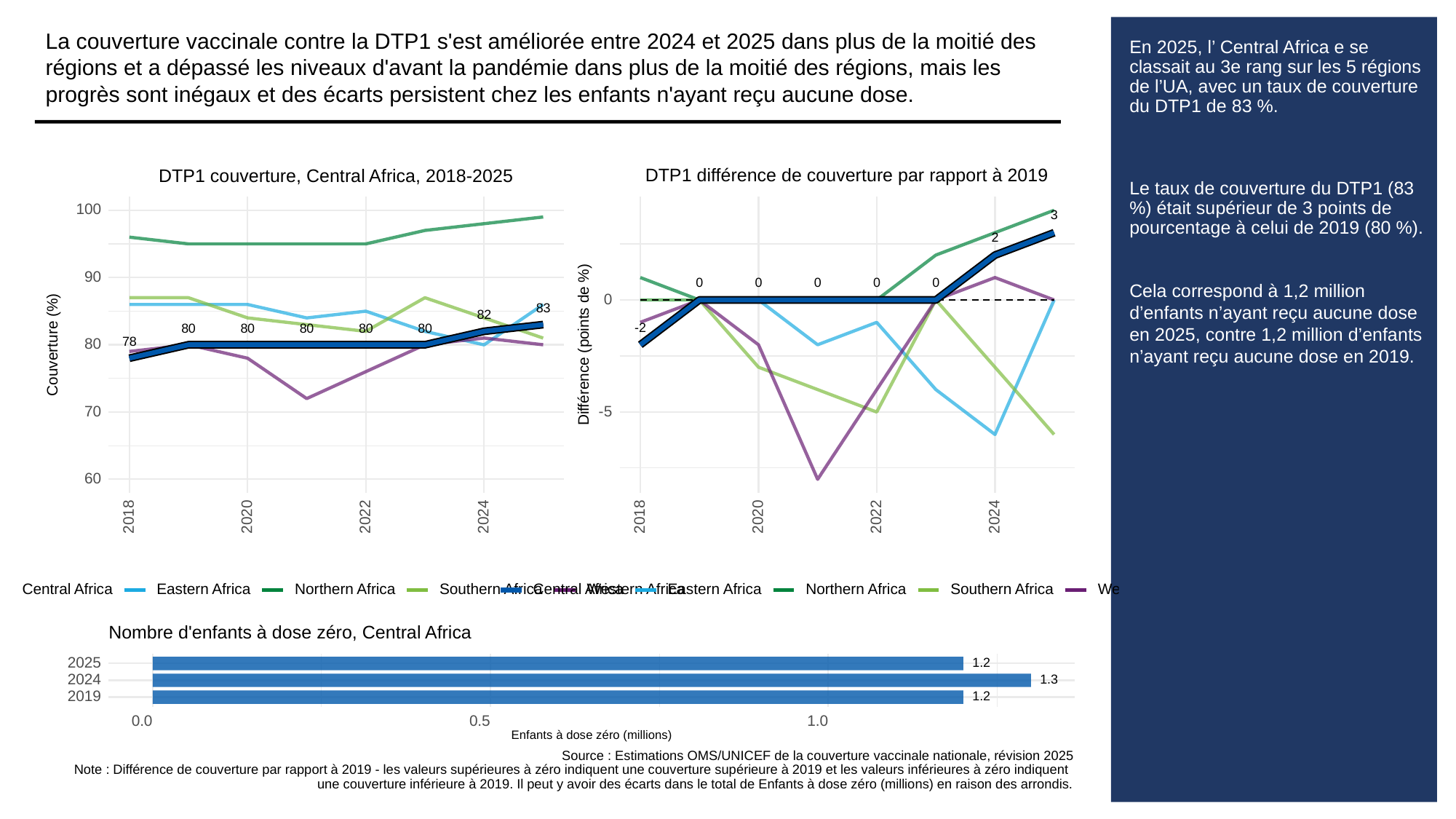

La couverture vaccinale contre la DTP1 s'est améliorée entre 2024 et 2025 dans plus de la moitié des régions et a dépassé les niveaux d'avant la pandémie dans plus de la moitié des régions, mais les progrès sont inégaux et des écarts persistent chez les enfants n'ayant reçu aucune dose.
# En 2025, l’ Central Africa e se classait au 3e rang sur les 5 régions de l’UA, avec un taux de couverture du DTP1 de 83 %.

Le taux de couverture du DTP1 (83 %) était supérieur de 3 points de pourcentage à celui de 2019 (80 %).

Cela correspond à 1,2 million d’enfants n’ayant reçu aucune dose en 2025, contre 1,2 million d’enfants n’ayant reçu aucune dose en 2019.

DTP1 différence de couverture par rapport à 2019
DTP1 couverture, Central Africa, 2018-2025

100

3

2

90

0
0
0
0
0
0

83

82

-2
80
80
80
80
80

78
Couverture (%)
Différence (points de %)

80

70
-5

60

2018
2020
2022
2024
2018
2020
2022
2024
Central Africa
Southern Africa
Central Africa
Southern Africa
Eastern Africa
Northern Africa
Western Africa
Eastern Africa
Northern Africa
Western Africa

Nombre d'enfants à dose zéro, Central Africa

2025
1.2

2024
1.3

2019
1.2

0.0
0.5
1.0
Enfants à dose zéro (millions)
Source : Estimations OMS/UNICEF de la couverture vaccinale nationale, révision 2025
Note : Différence de couverture par rapport à 2019 - les valeurs supérieures à zéro indiquent une couverture supérieure à 2019 et les valeurs inférieures à zéro indiquent
une couverture inférieure à 2019. Il peut y avoir des écarts dans le total de Enfants à dose zéro (millions) en raison des arrondis.